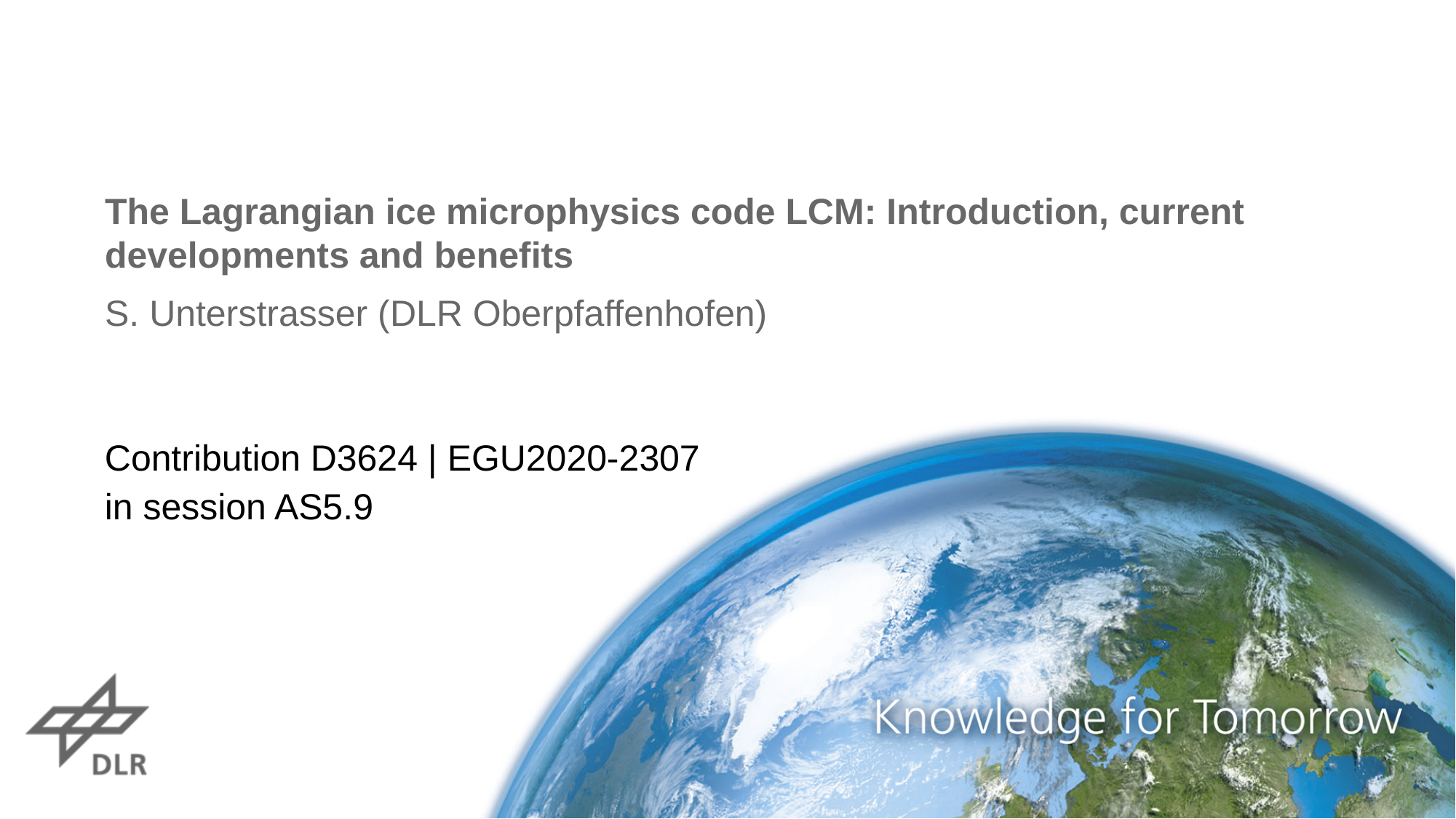

# The Lagrangian ice microphysics code LCM: Introduction, current developments and benefits
S. Unterstrasser (DLR Oberpfaffenhofen)
Contribution D3624 | EGU2020-2307
in session AS5.9